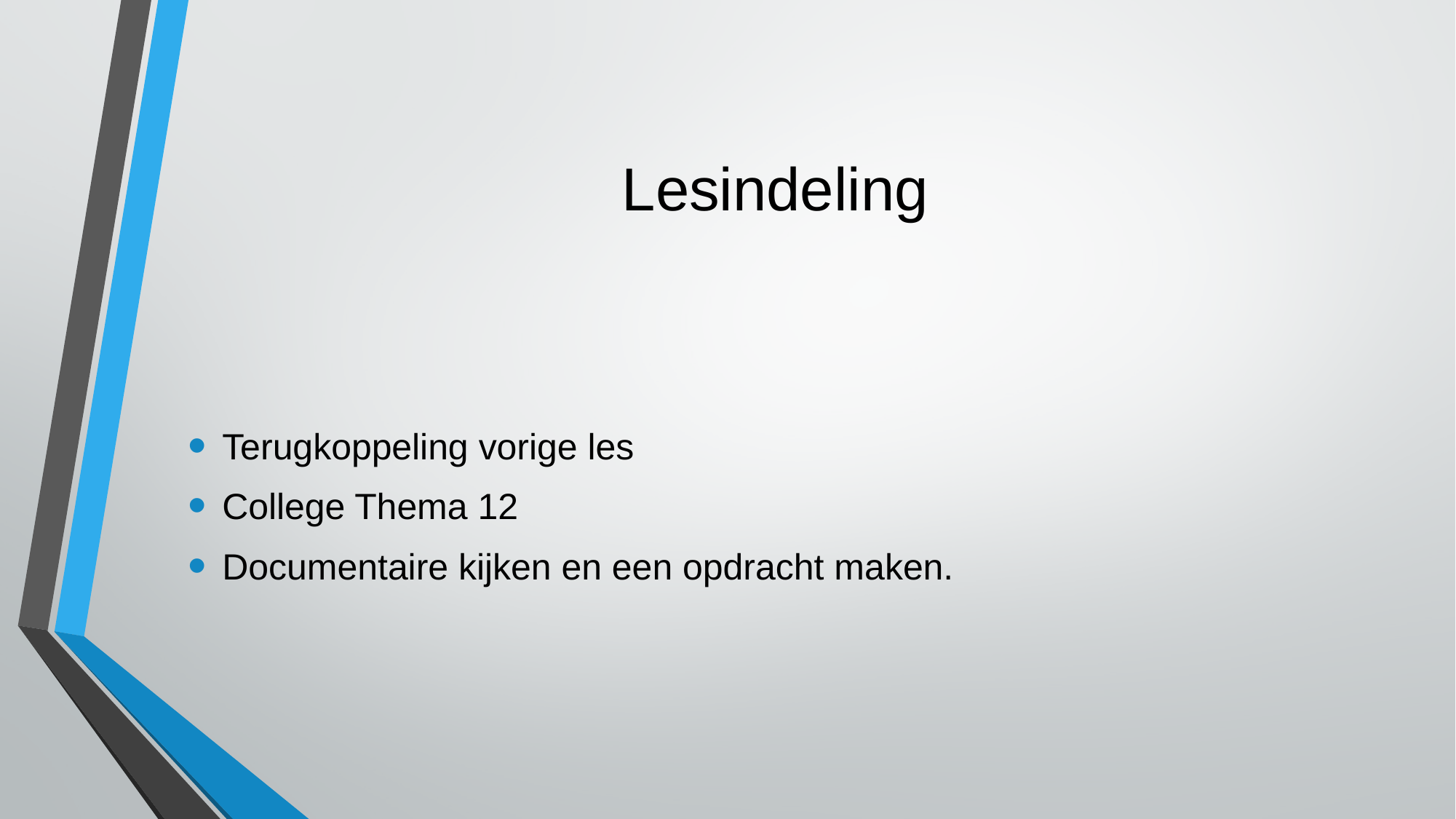

# Lesindeling
Terugkoppeling vorige les
College Thema 12
Documentaire kijken en een opdracht maken.